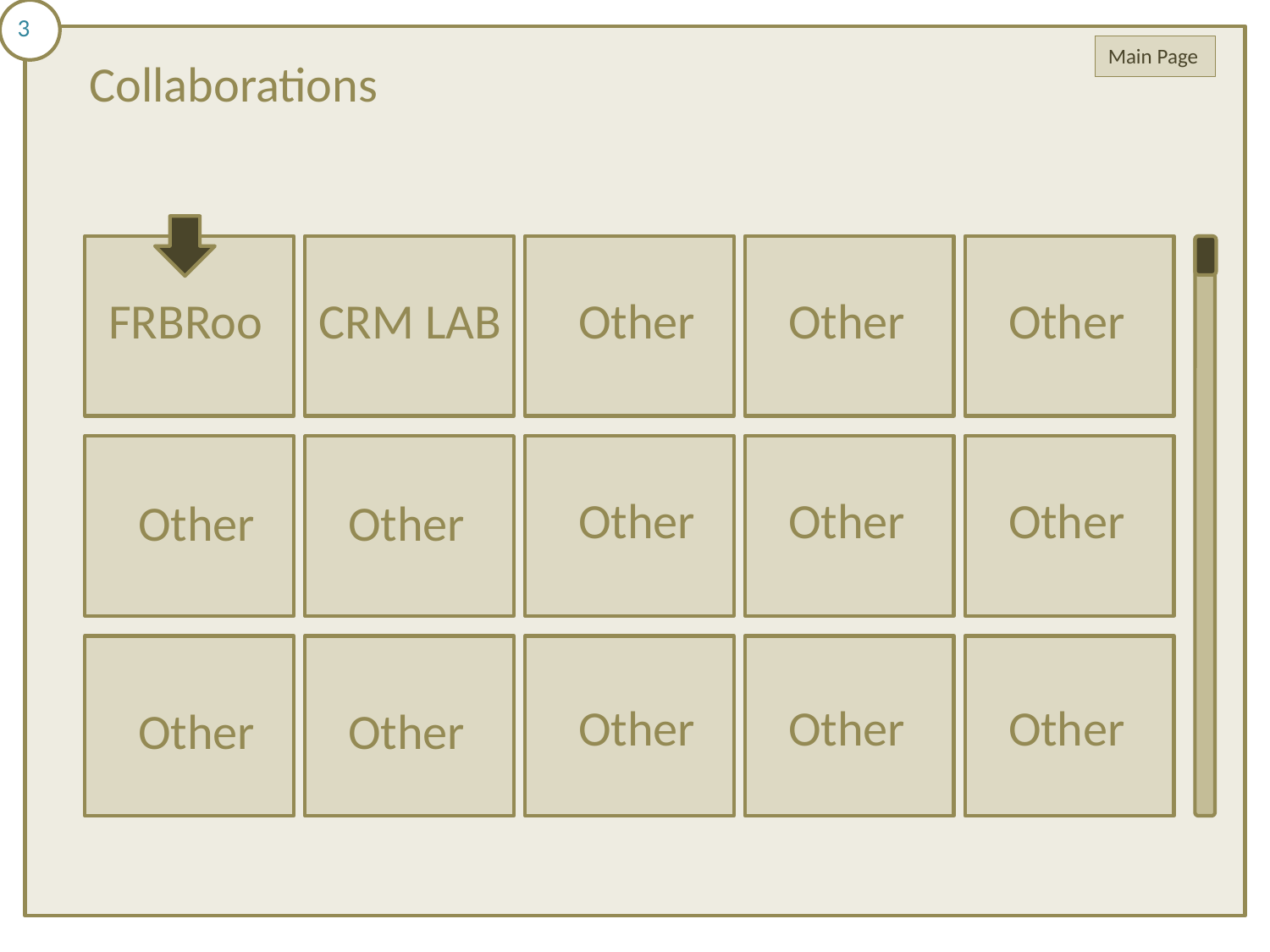

3

Main Page
Collaborations

FRBRoo
CRM LAB
Other
Other
Other

Other
Other
Other
Other
Other

Other
Other
Other
Other
Other